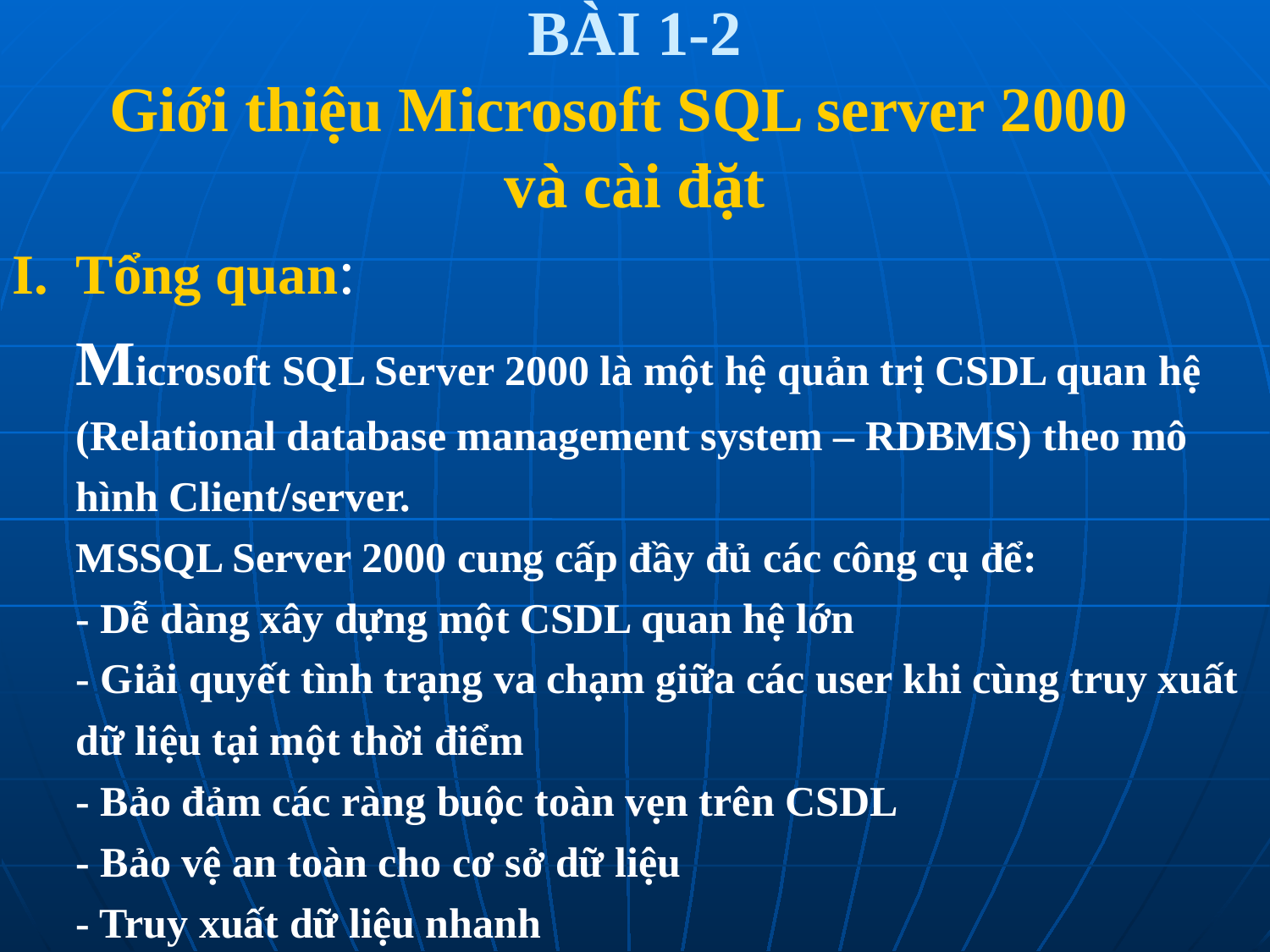

# BÀI 1-2 Giới thiệu Microsoft SQL server 2000 và cài đặt
Tổng quan:
Microsoft SQL Server 2000 là một hệ quản trị CSDL quan hệ (Relational database management system – RDBMS) theo mô hình Client/server.
MSSQL Server 2000 cung cấp đầy đủ các công cụ để:
- Dễ dàng xây dựng một CSDL quan hệ lớn
- Giải quyết tình trạng va chạm giữa các user khi cùng truy xuất dữ liệu tại một thời điểm
- Bảo đảm các ràng buộc toàn vẹn trên CSDL
- Bảo vệ an toàn cho cơ sở dữ liệu
- Truy xuất dữ liệu nhanh